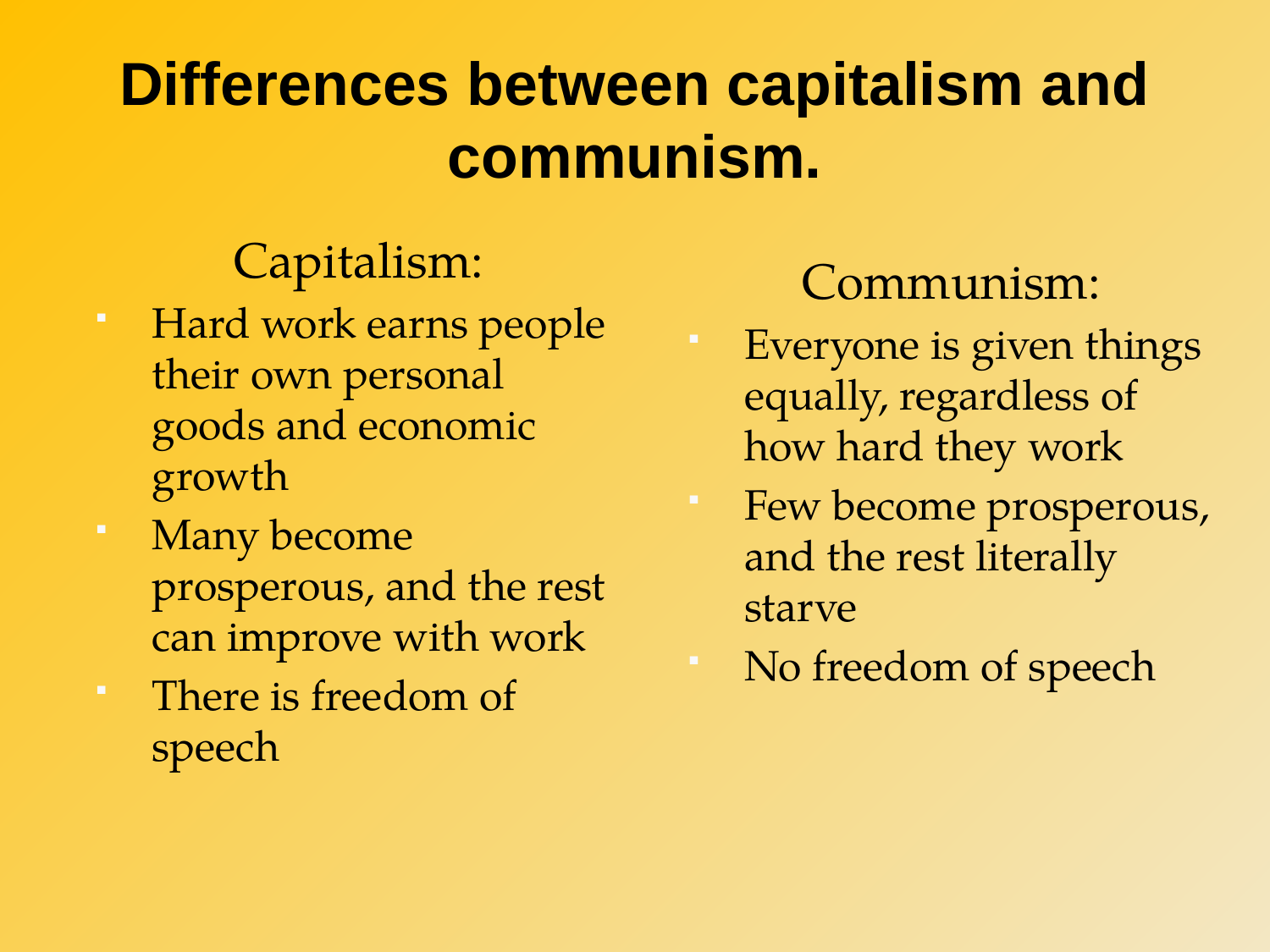

# Differences between capitalism and communism.
Capitalism:
Hard work earns people their own personal  goods and economic growth
Many become prosperous, and the rest can improve with work
There is freedom of speech
Communism:
Everyone is given things equally, regardless of how hard they work
Few become prosperous, and the rest literally starve
No freedom of speech